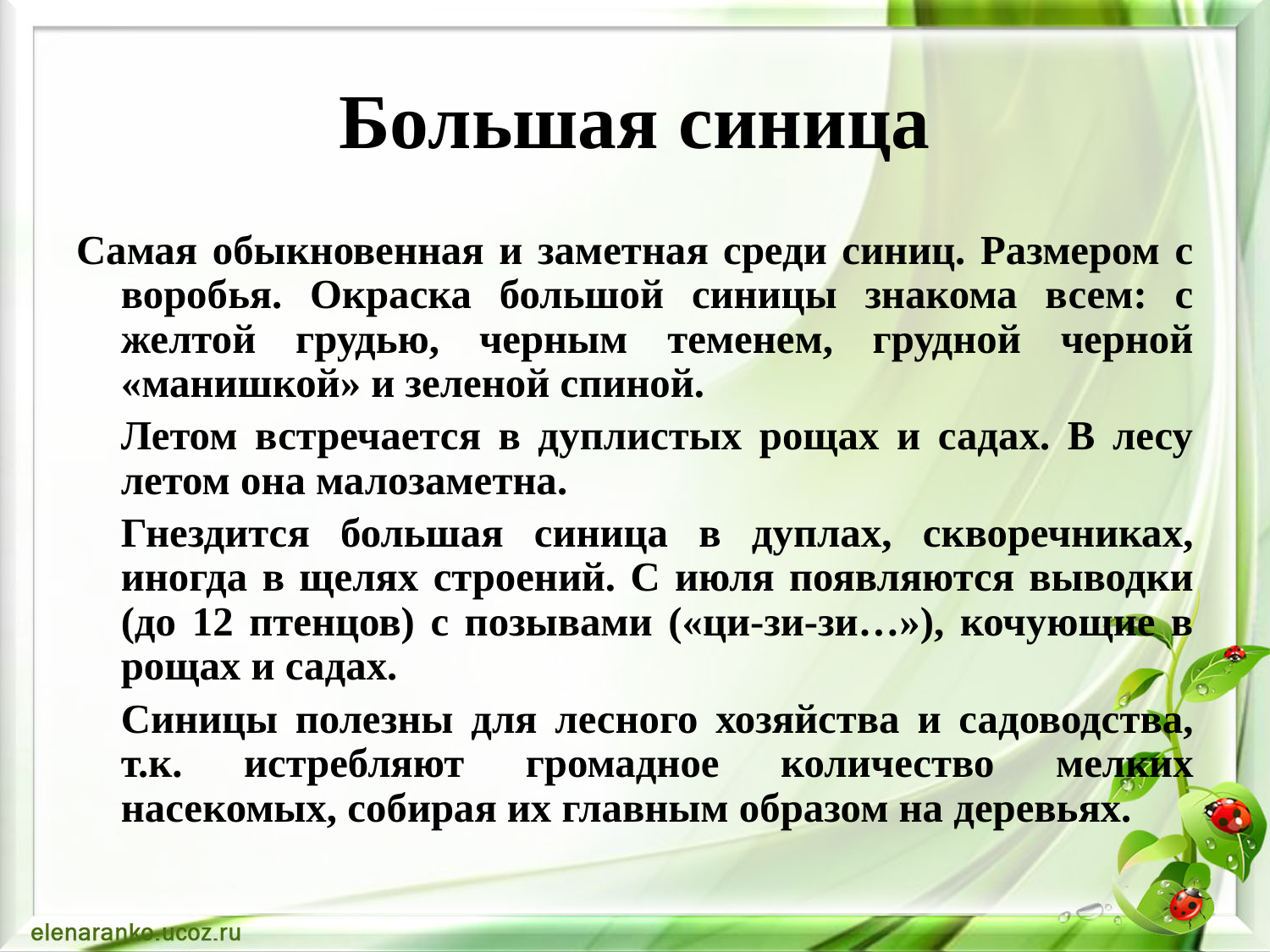

# Большая синица
Самая обыкновенная и заметная среди синиц. Размером с воробья. Окраска большой синицы знакома всем: с желтой грудью, черным теменем, грудной черной «манишкой» и зеленой спиной.
		Летом встречается в дуплистых рощах и садах. В лесу летом она малозаметна.
		Гнездится большая синица в дуплах, скворечниках, иногда в щелях строений. С июля появляются выводки (до 12 птенцов) с позывами («ци-зи-зи…»), кочующие в рощах и садах.
		Синицы полезны для лесного хозяйства и садоводства, т.к. истребляют громадное количество мелких насекомых, собирая их главным образом на деревьях.